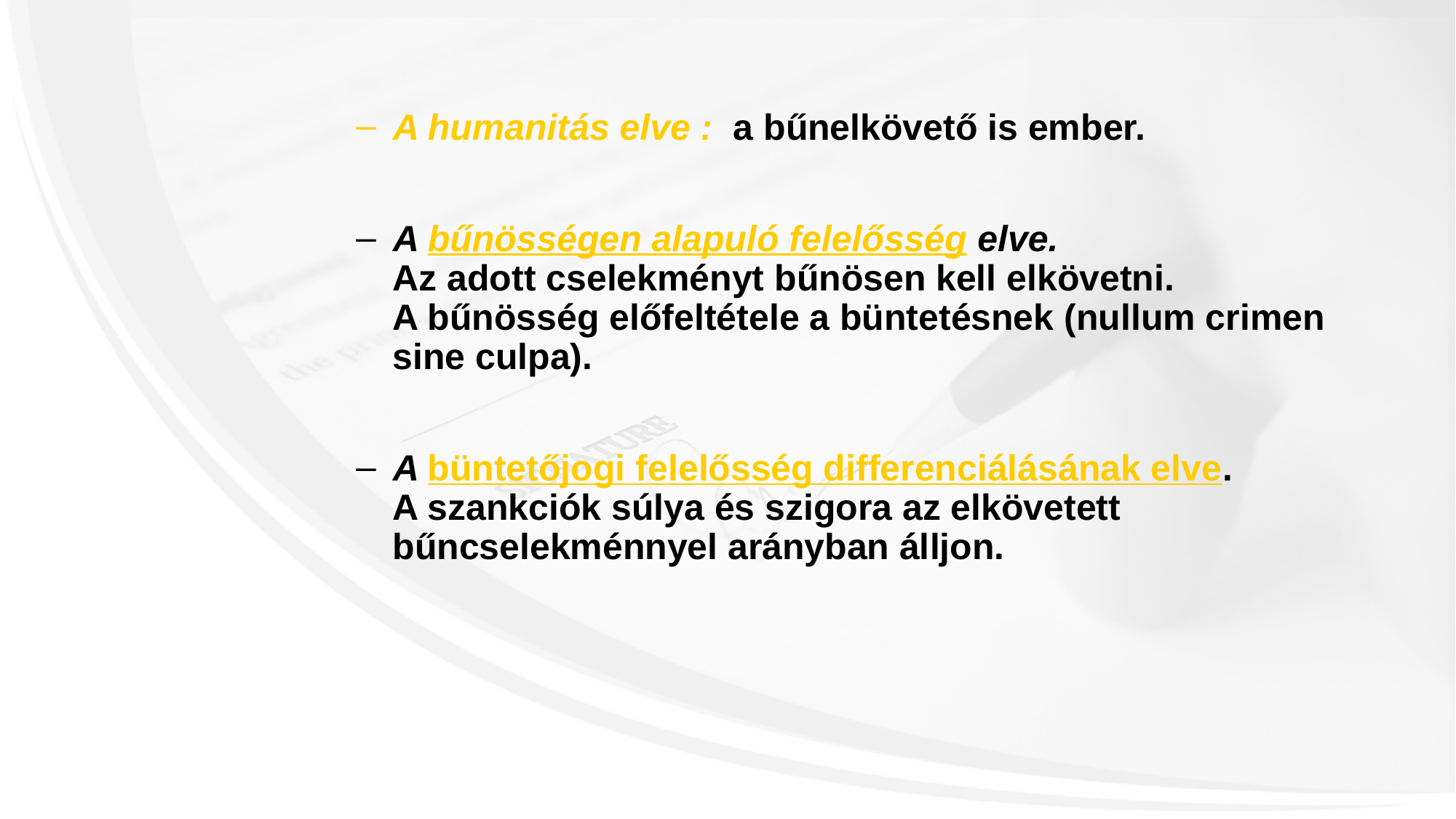

A humanitás elve :  a bűnelkövető is ember.

A bűnösségen alapuló felelősség elve.
Az adott cselekményt bűnösen kell elkövetni.
A bűnösség előfeltétele a büntetésnek (nullum crimen sine culpa).

A büntetőjogi felelősség differenciálásának elve.
A szankciók súlya és szigora az elkövetett bűncselekménnyel arányban álljon.